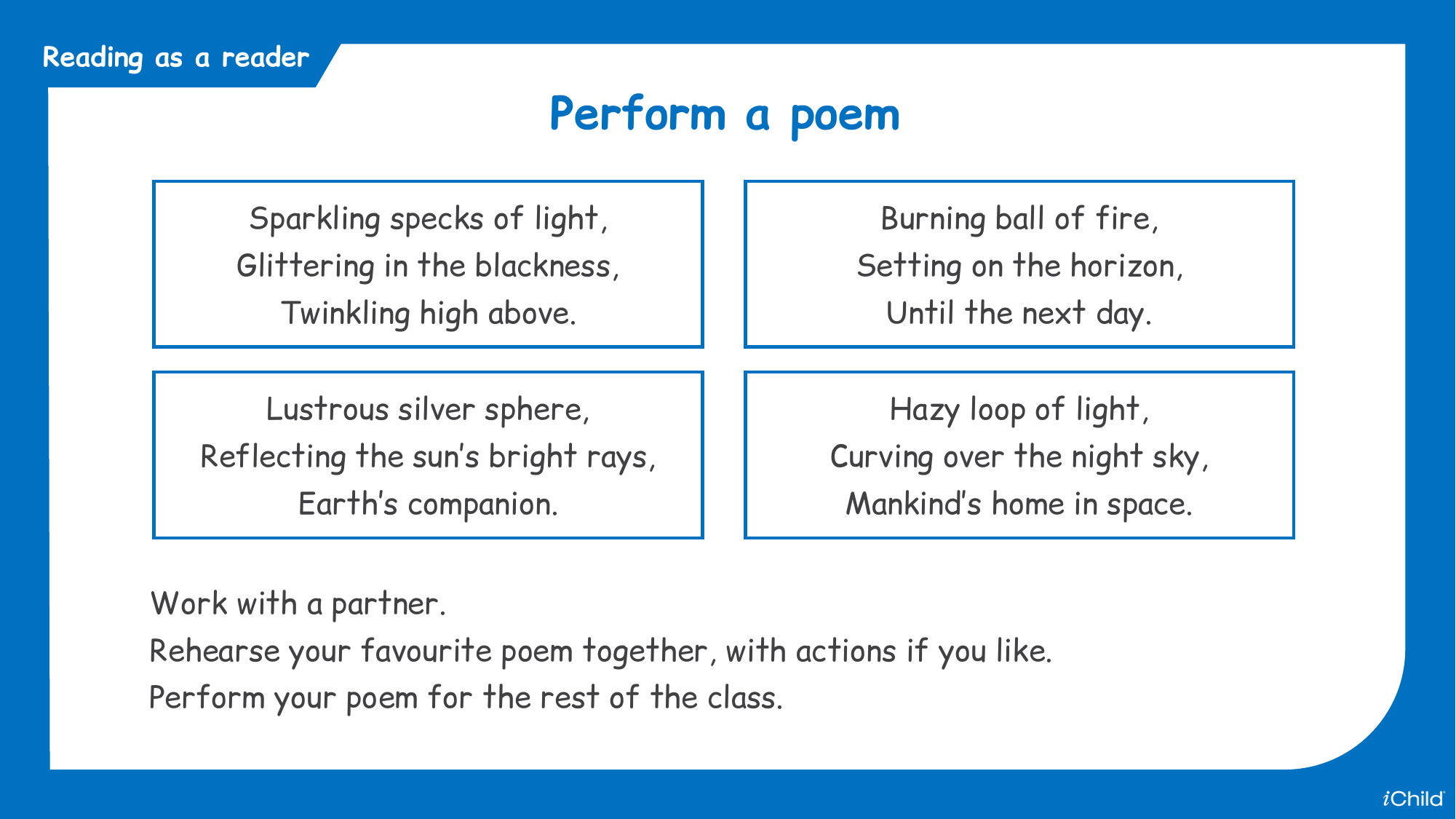

Reading as a reader
Perform a poem
Sparkling specks of light,
Glittering in the blackness,
Twinkling high above.
Burning ball of fire,
Setting on the horizon,
Until the next day.
Lustrous silver sphere,
Reflecting the sun’s bright rays,
Earth’s companion.
Hazy loop of light,
Curving over the night sky,
Mankind’s home in space.
Work with a partner.
Rehearse your favourite poem together, with actions if you like.
Perform your poem for the rest of the class.